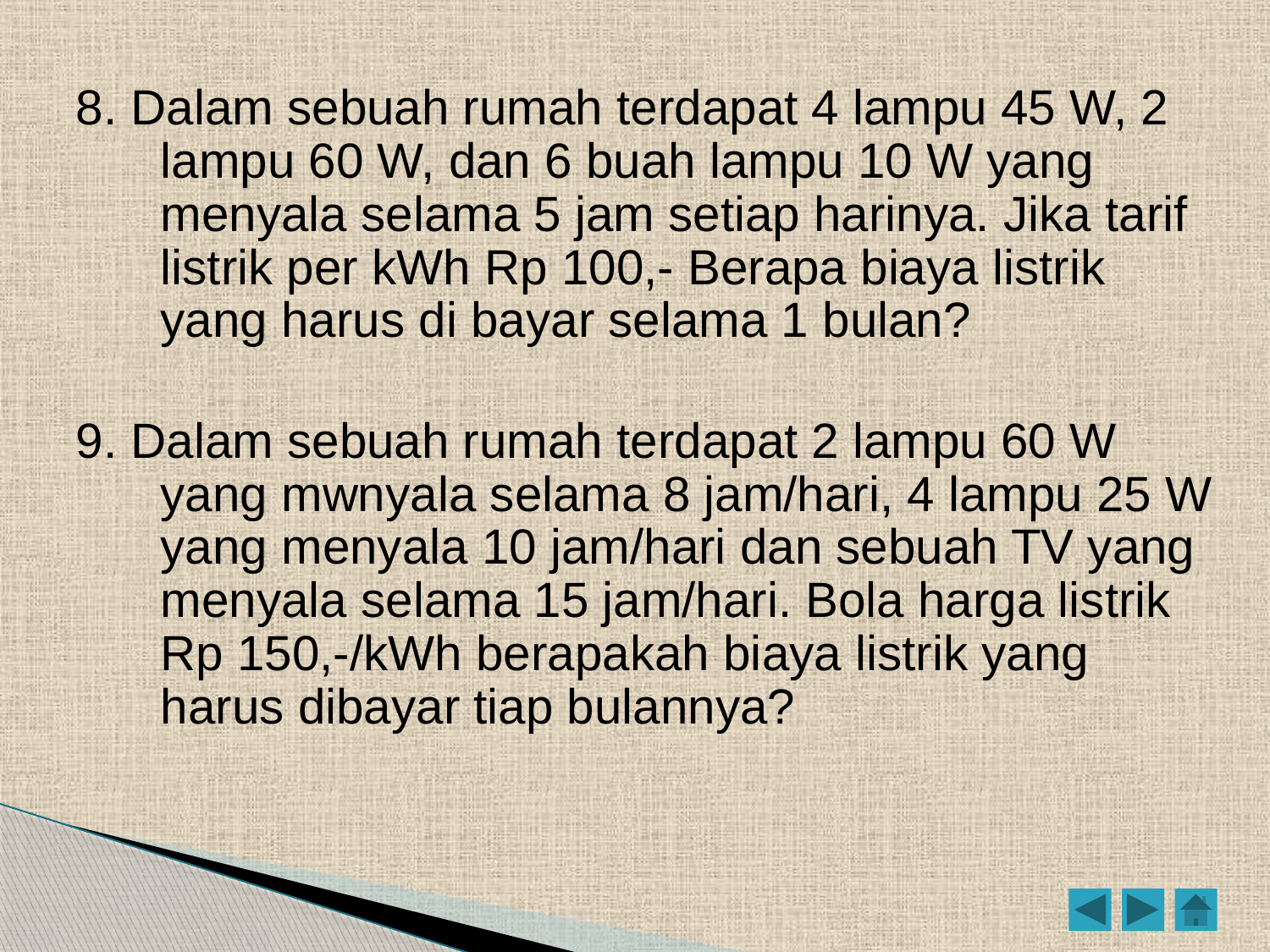

8. Dalam sebuah rumah terdapat 4 lampu 45 W, 2 lampu 60 W, dan 6 buah lampu 10 W yang menyala selama 5 jam setiap harinya. Jika tarif listrik per kWh Rp 100,- Berapa biaya listrik yang harus di bayar selama 1 bulan?

9. Dalam sebuah rumah terdapat 2 lampu 60 W yang mwnyala selama 8 jam/hari, 4 lampu 25 W yang menyala 10 jam/hari dan sebuah TV yang menyala selama 15 jam/hari. Bola harga listrik Rp 150,-/kWh berapakah biaya listrik yang harus dibayar tiap bulannya?